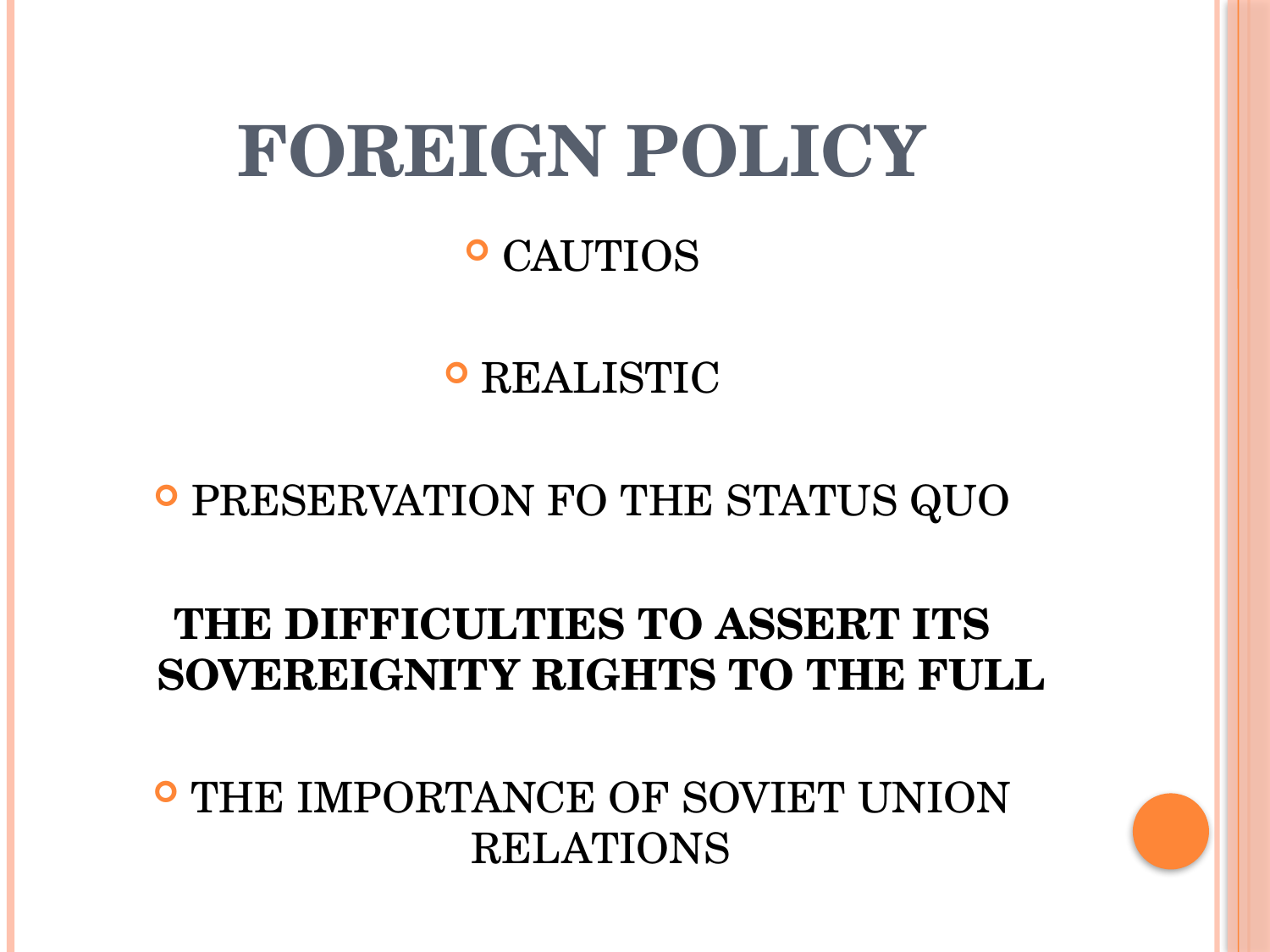

# FOREIGN POLICY
CAUTIOS

REALISTIC

PRESERVATION FO THE STATUS QUO

THE DIFFICULTIES TO ASSERT ITS SOVEREIGNITY RIGHTS TO THE FULL

THE IMPORTANCE OF SOVIET UNION RELATIONS